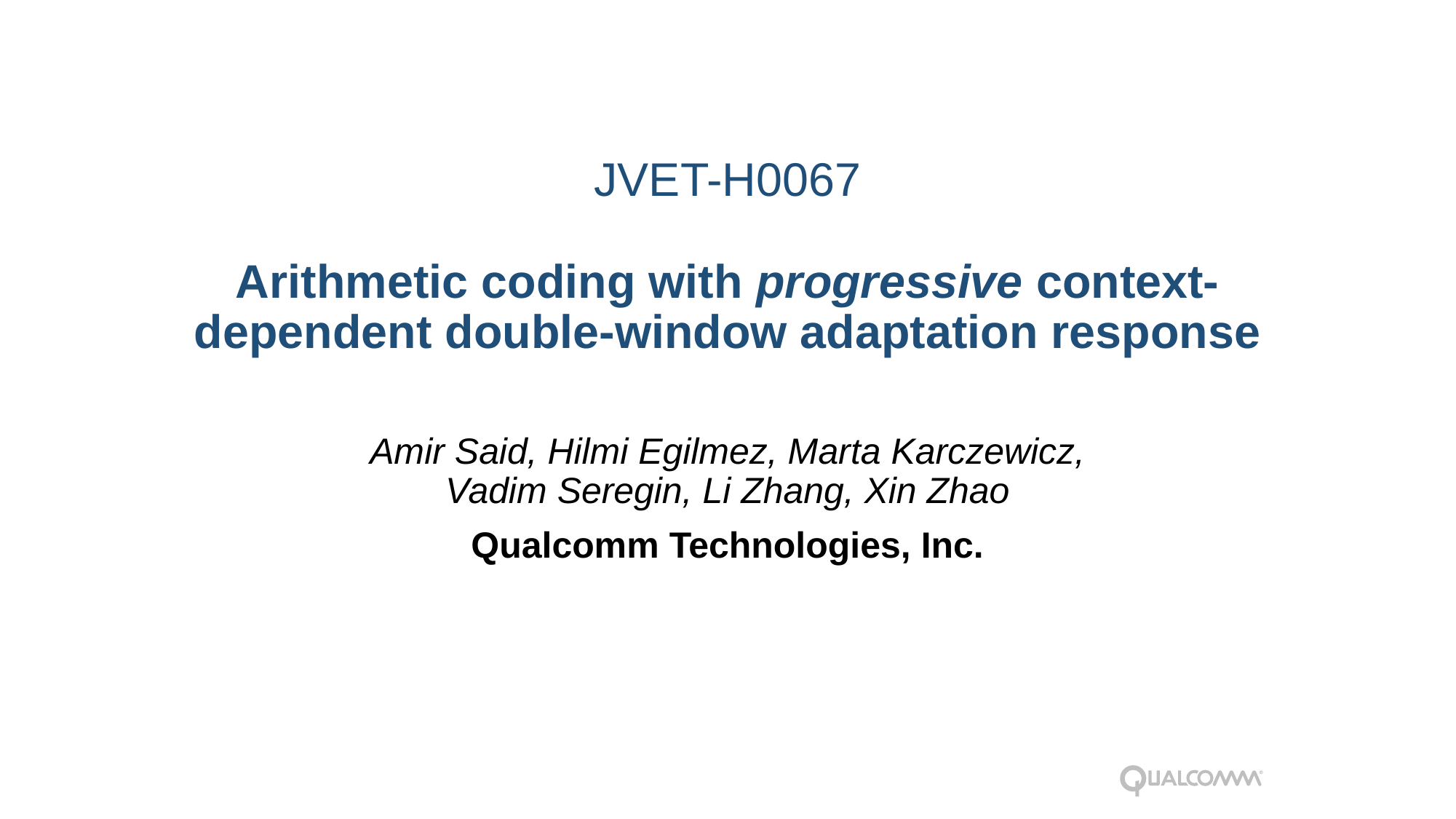

# JVET-H0067 Arithmetic coding with progressive context-dependent double-window adaptation response
Amir Said, Hilmi Egilmez, Marta Karczewicz, Vadim Seregin, Li Zhang, Xin Zhao
Qualcomm Technologies, Inc.